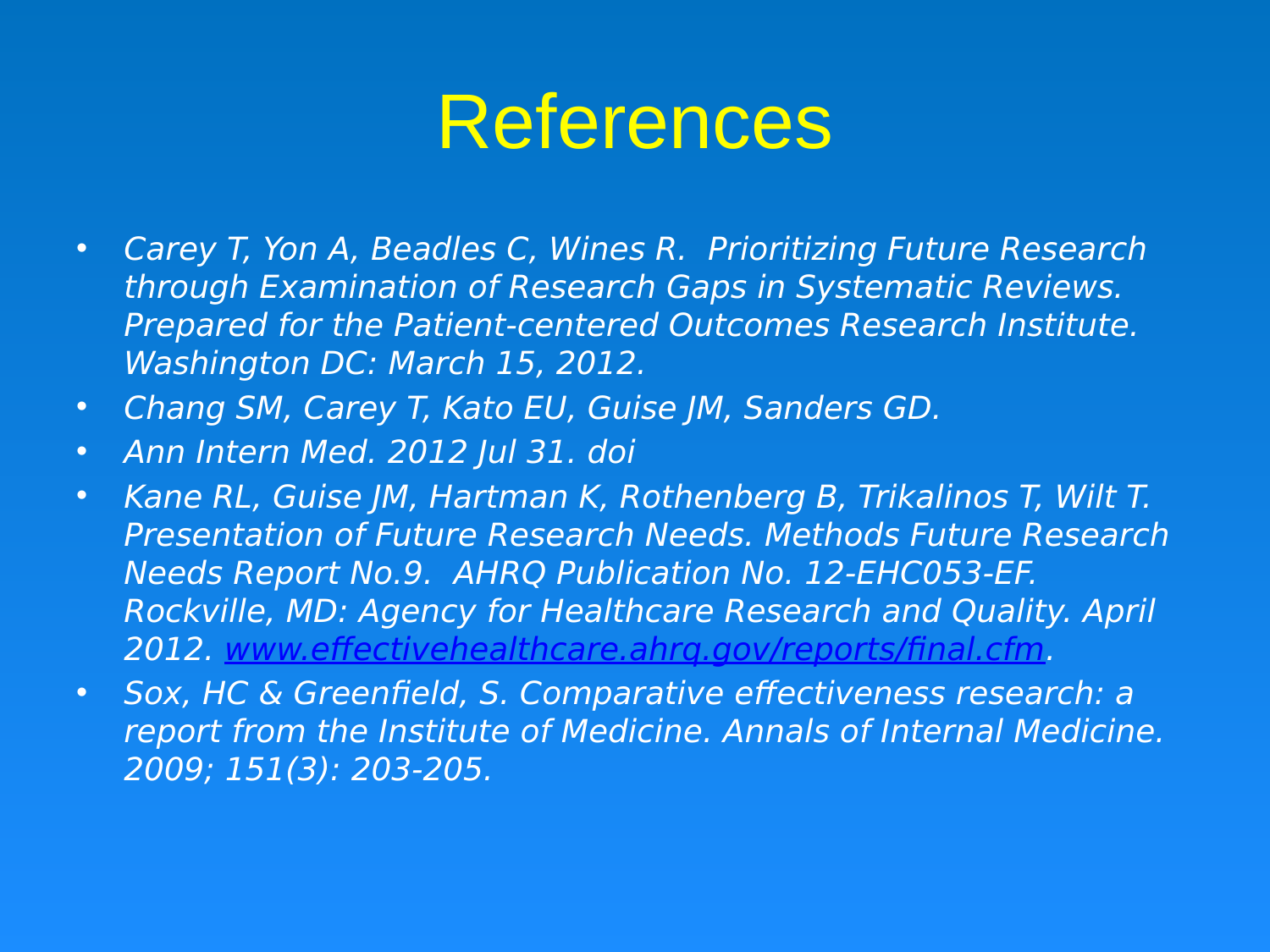

# References
Carey T, Yon A, Beadles C, Wines R.  Prioritizing Future Research through Examination of Research Gaps in Systematic Reviews.  Prepared for the Patient-centered Outcomes Research Institute.  Washington DC: March 15, 2012.
Chang SM, Carey T, Kato EU, Guise JM, Sanders GD.
Ann Intern Med. 2012 Jul 31. doi
Kane RL, Guise JM, Hartman K, Rothenberg B, Trikalinos T, Wilt T. Presentation of Future Research Needs. Methods Future Research Needs Report No.9.  AHRQ Publication No. 12-EHC053-EF. Rockville, MD: Agency for Healthcare Research and Quality. April 2012. www.effectivehealthcare.ahrq.gov/reports/final.cfm.
Sox, HC & Greenfield, S. Comparative effectiveness research: a report from the Institute of Medicine. Annals of Internal Medicine.  2009; 151(3): 203-205.